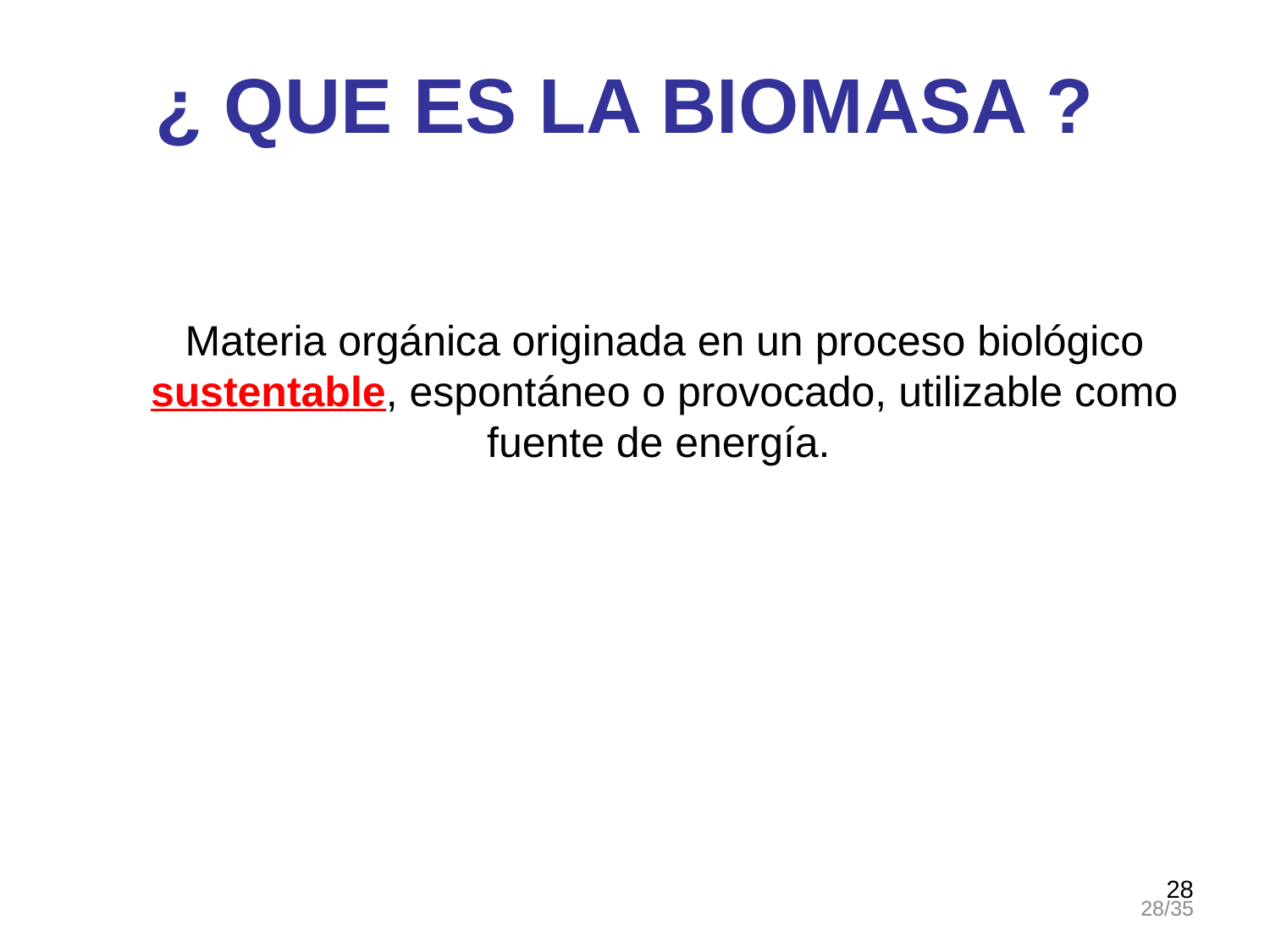

¿ QUE ES LA BIOMASA ?
Materia orgánica originada en un proceso biológico sustentable, espontáneo o provocado, utilizable como fuente de energía.
28
28/35